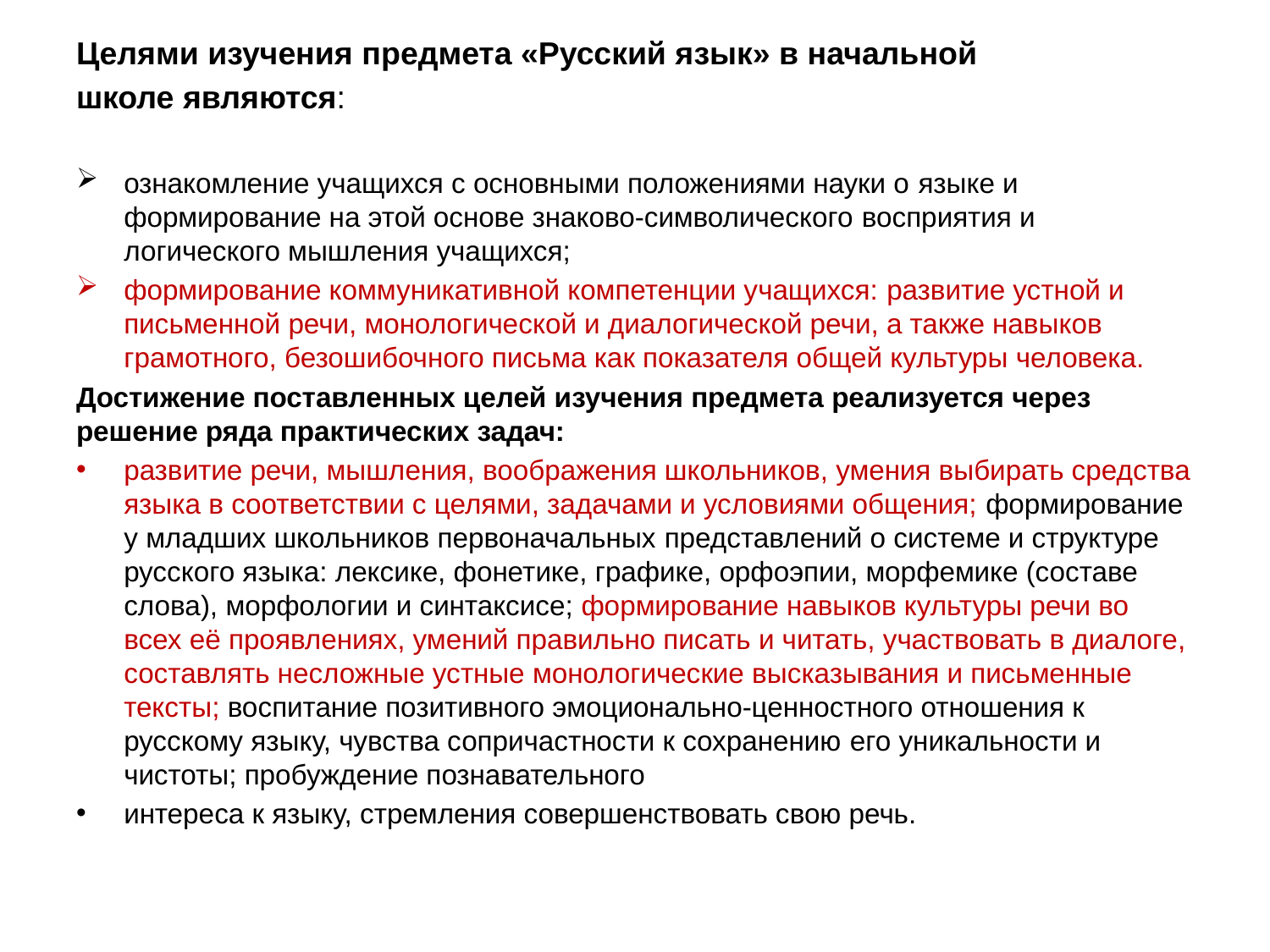

Целями изучения предмета «Русский язык» в начальной
школе являются:

ознакомление учащихся с основными положениями науки о языке и формирование на этой основе знаково-символического восприятия и логического мышления учащихся;
формирование коммуникативной компетенции учащихся: развитие устной и письменной речи, монологической и диалогической речи, а также навыков грамотного, безошибочного письма как показателя общей культуры человека.
Достижение поставленных целей изучения предмета реализуется через решение ряда практических задач:
развитие речи, мышления, воображения школьников, умения выбирать средства языка в соответствии с целями, задачами и условиями общения; формирование у младших школьников первоначальных представлений о системе и структуре русского языка: лексике, фонетике, графике, орфоэпии, морфемике (составе слова), морфологии и синтаксисе; формирование навыков культуры речи во всех её проявлениях, умений правильно писать и читать, участвовать в диалоге, составлять несложные устные монологические высказывания и письменные тексты; воспитание позитивного эмоционально-ценностного отношения к русскому языку, чувства сопричастности к сохранению его уникальности и чистоты; пробуждение познавательного
интереса к языку, стремления совершенствовать свою речь.